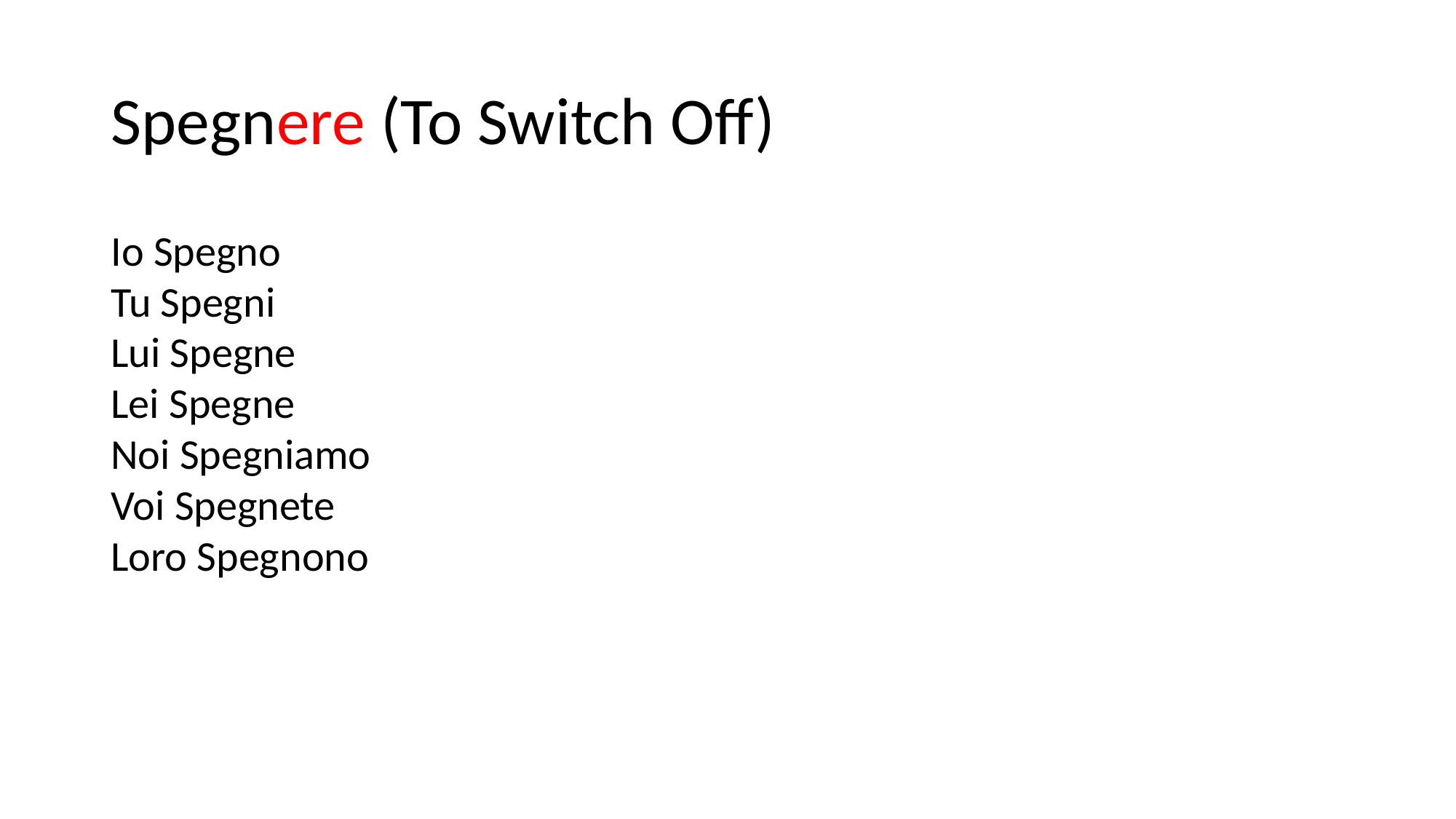

# Spegnere (To Switch Off)
Io Spegno
Tu Spegni
Lui Spegne
Lei Spegne
Noi Spegniamo
Voi Spegnete
Loro Spegnono